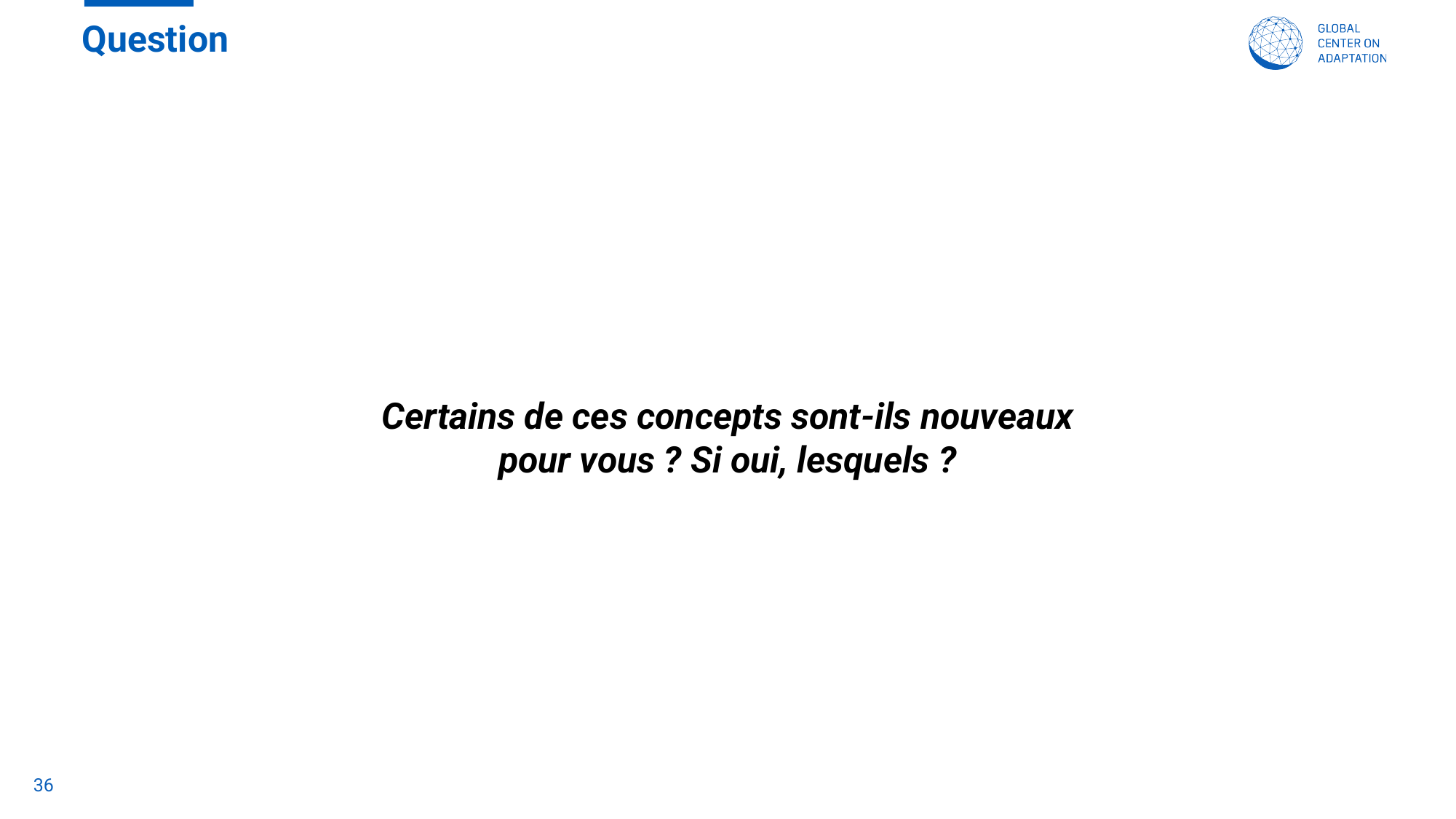

# Question
Certains de ces concepts sont-ils nouveaux pour vous ? Si oui, lesquels ?